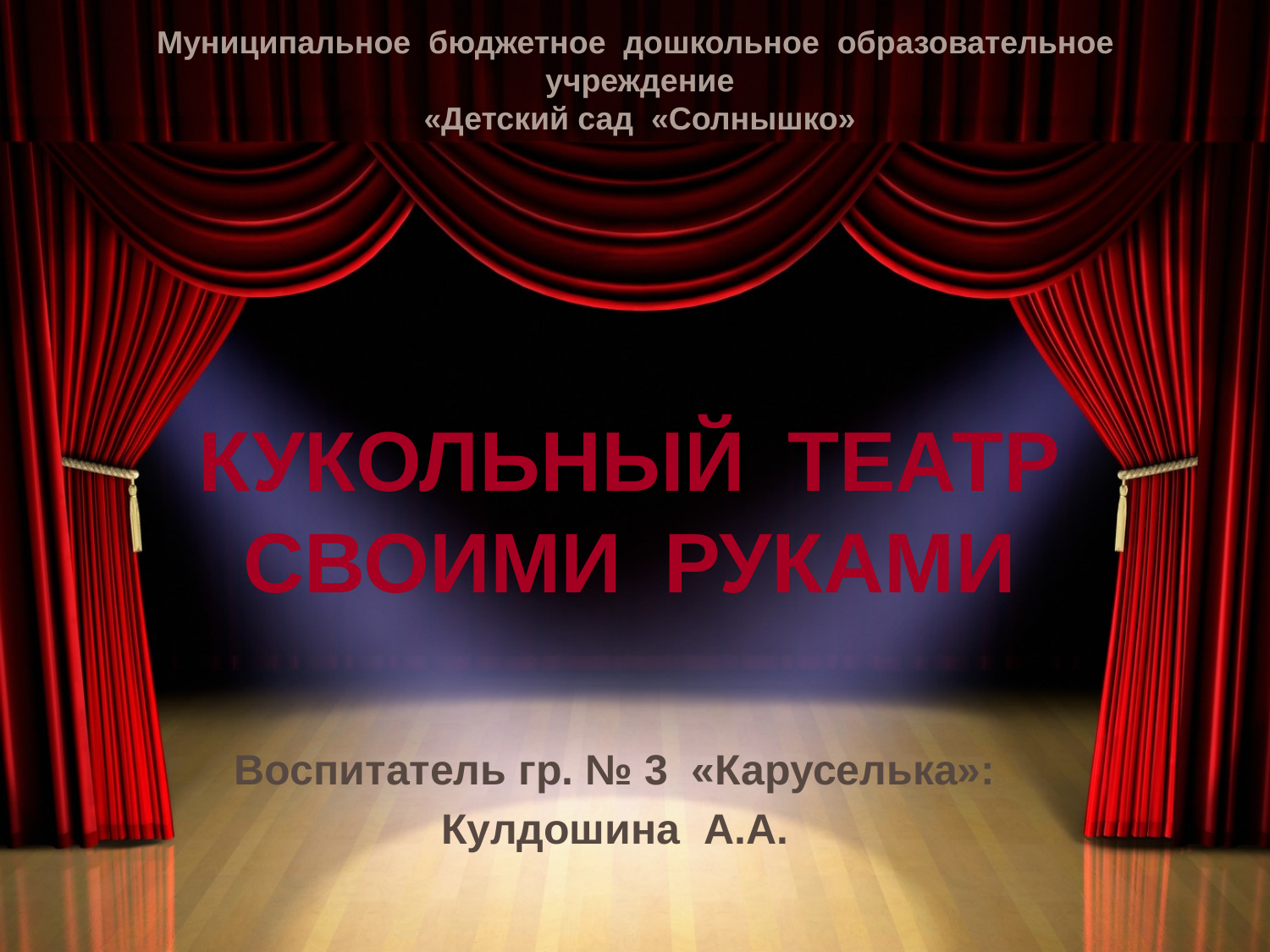

Муниципальное  бюджетное  дошкольное  образовательное  учреждение
«Детский сад  «Солнышко»
# КУКОЛЬНЫЙ  ТЕАТР СВОИМИ  РУКАМИ
Воспитатель гр. № 3  «Каруселька»:
Кулдошина  А.А.